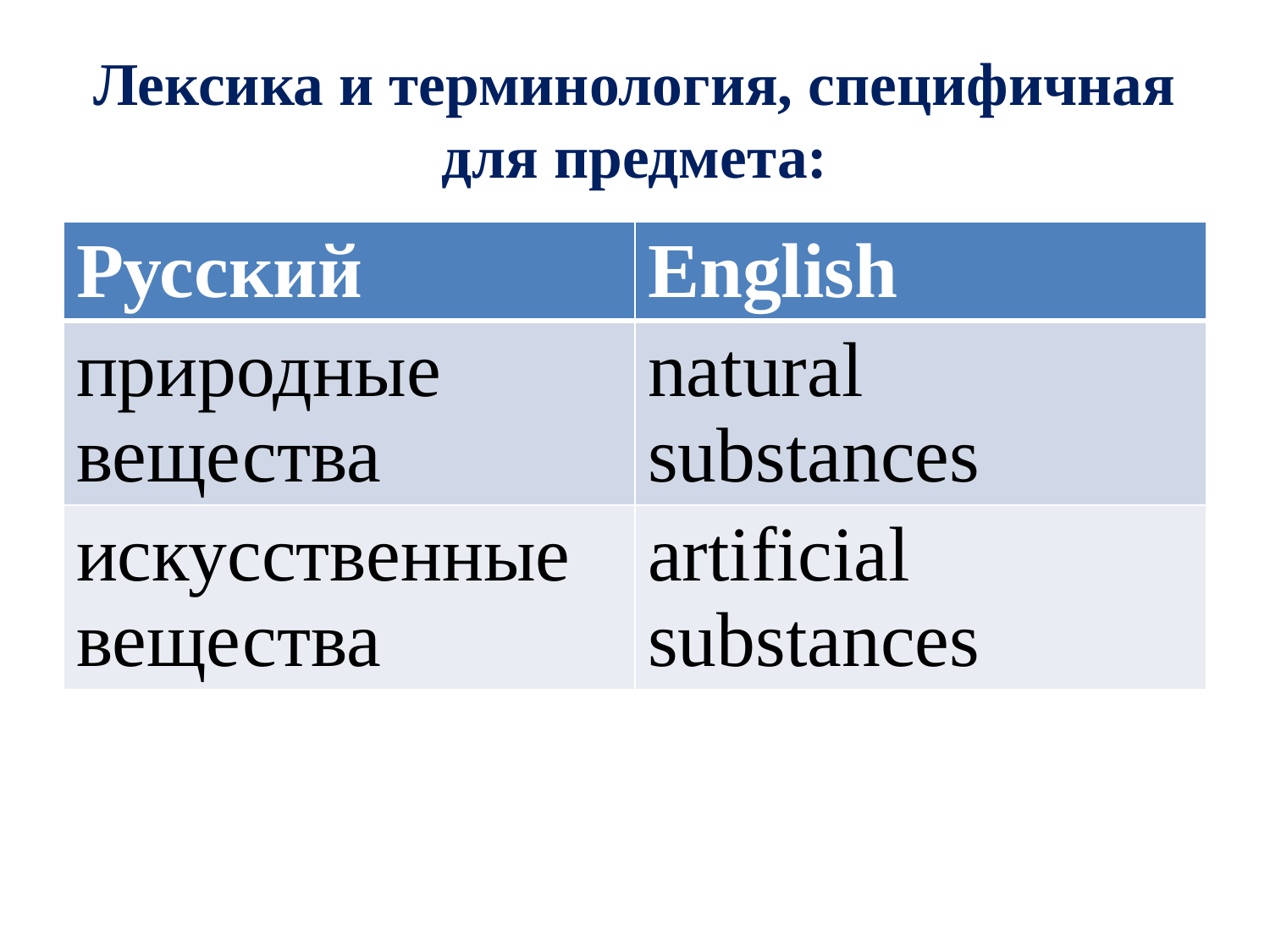

# Лексика и терминология, специфичная для предмета:
| Русский | English |
| --- | --- |
| природные вещества | natural substances |
| искусственные вещества | artificial substances |